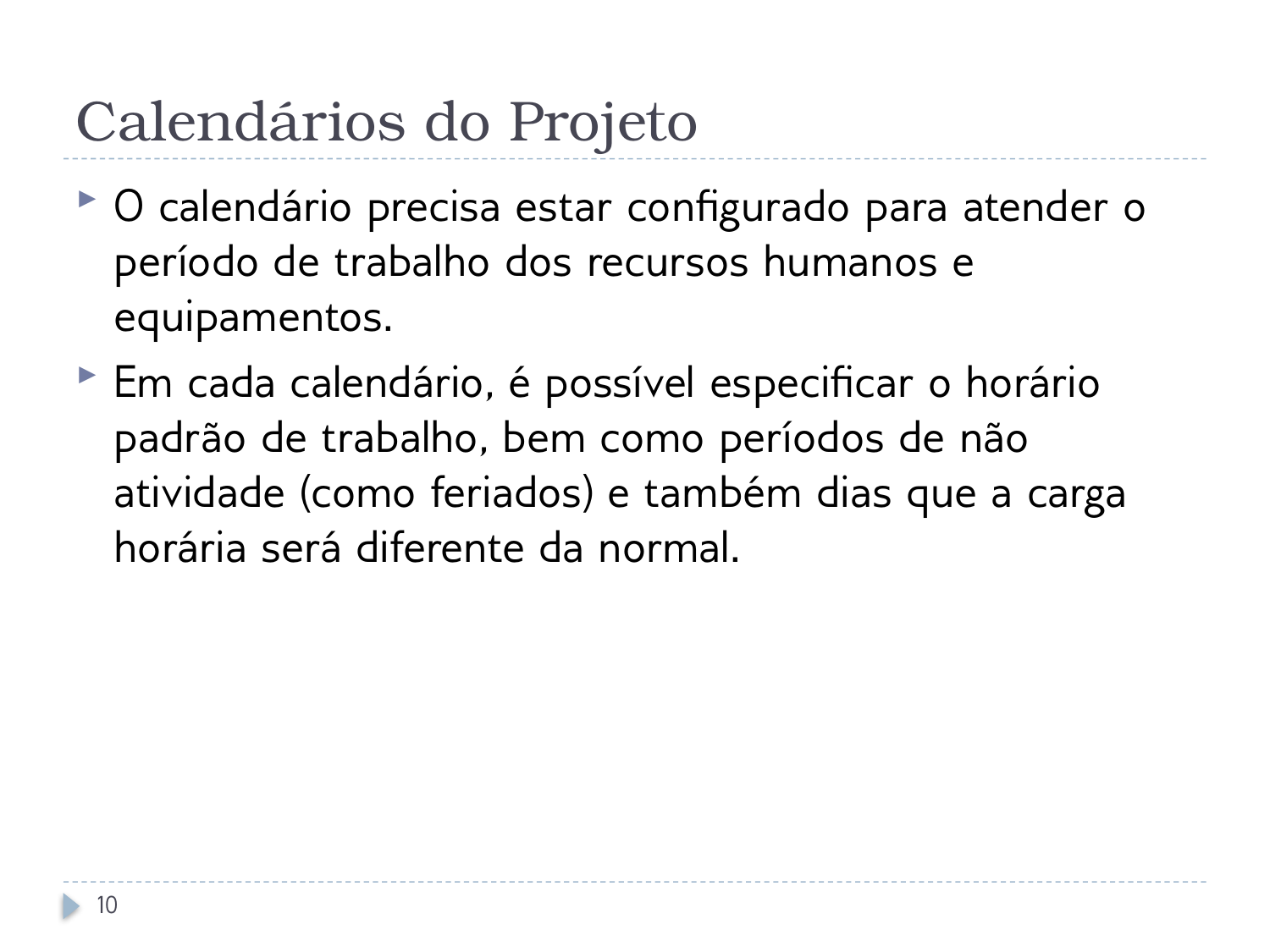

# Calendários do Projeto
O calendário precisa estar configurado para atender o período de trabalho dos recursos humanos e equipamentos.
Em cada calendário, é possível especificar o horário padrão de trabalho, bem como períodos de não atividade (como feriados) e também dias que a carga horária será diferente da normal.
10